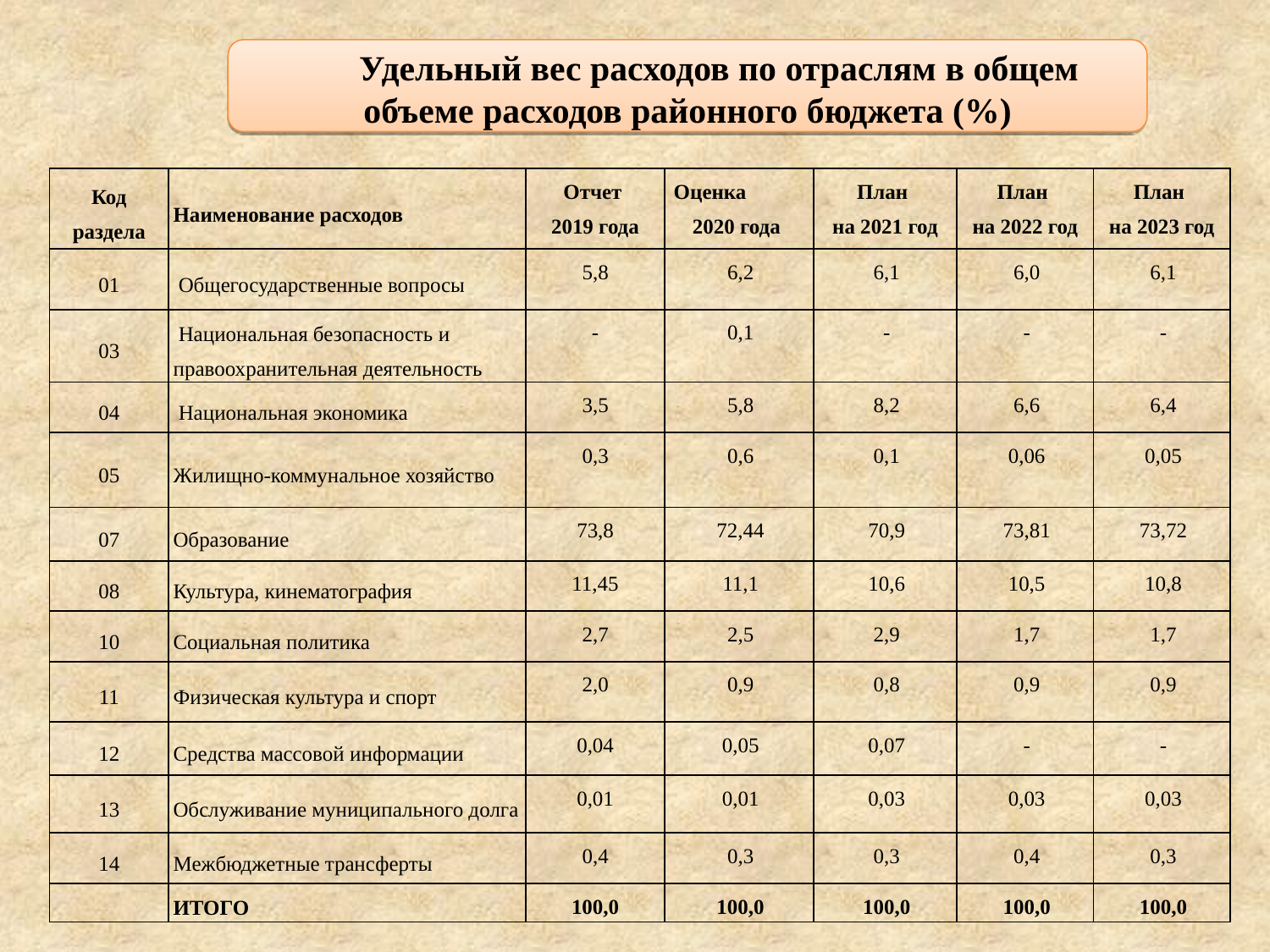

Удельный вес расходов по отраслям в общем объеме расходов районного бюджета (%)

| Код раздела | Наименование расходов | Отчет 2019 года | Оценка 2020 года | План на 2021 год | План на 2022 год | План на 2023 год |
| --- | --- | --- | --- | --- | --- | --- |
| 01 | Общегосударственные вопросы | 5,8 | 6,2 | 6,1 | 6,0 | 6,1 |
| 03 | Национальная безопасность и правоохранительная деятельность | - | 0,1 | - | - | - |
| 04 | Национальная экономика | 3,5 | 5,8 | 8,2 | 6,6 | 6,4 |
| 05 | Жилищно-коммунальное хозяйство | 0,3 | 0,6 | 0,1 | 0,06 | 0,05 |
| 07 | Образование | 73,8 | 72,44 | 70,9 | 73,81 | 73,72 |
| 08 | Культура, кинематография | 11,45 | 11,1 | 10,6 | 10,5 | 10,8 |
| 10 | Социальная политика | 2,7 | 2,5 | 2,9 | 1,7 | 1,7 |
| 11 | Физическая культура и спорт | 2,0 | 0,9 | 0,8 | 0,9 | 0,9 |
| 12 | Средства массовой информации | 0,04 | 0,05 | 0,07 | - | - |
| 13 | Обслуживание муниципального долга | 0,01 | 0,01 | 0,03 | 0,03 | 0,03 |
| 14 | Межбюджетные трансферты | 0,4 | 0,3 | 0,3 | 0,4 | 0,3 |
|  | ИТОГО | 100,0 | 100,0 | 100,0 | 100,0 | 100,0 |